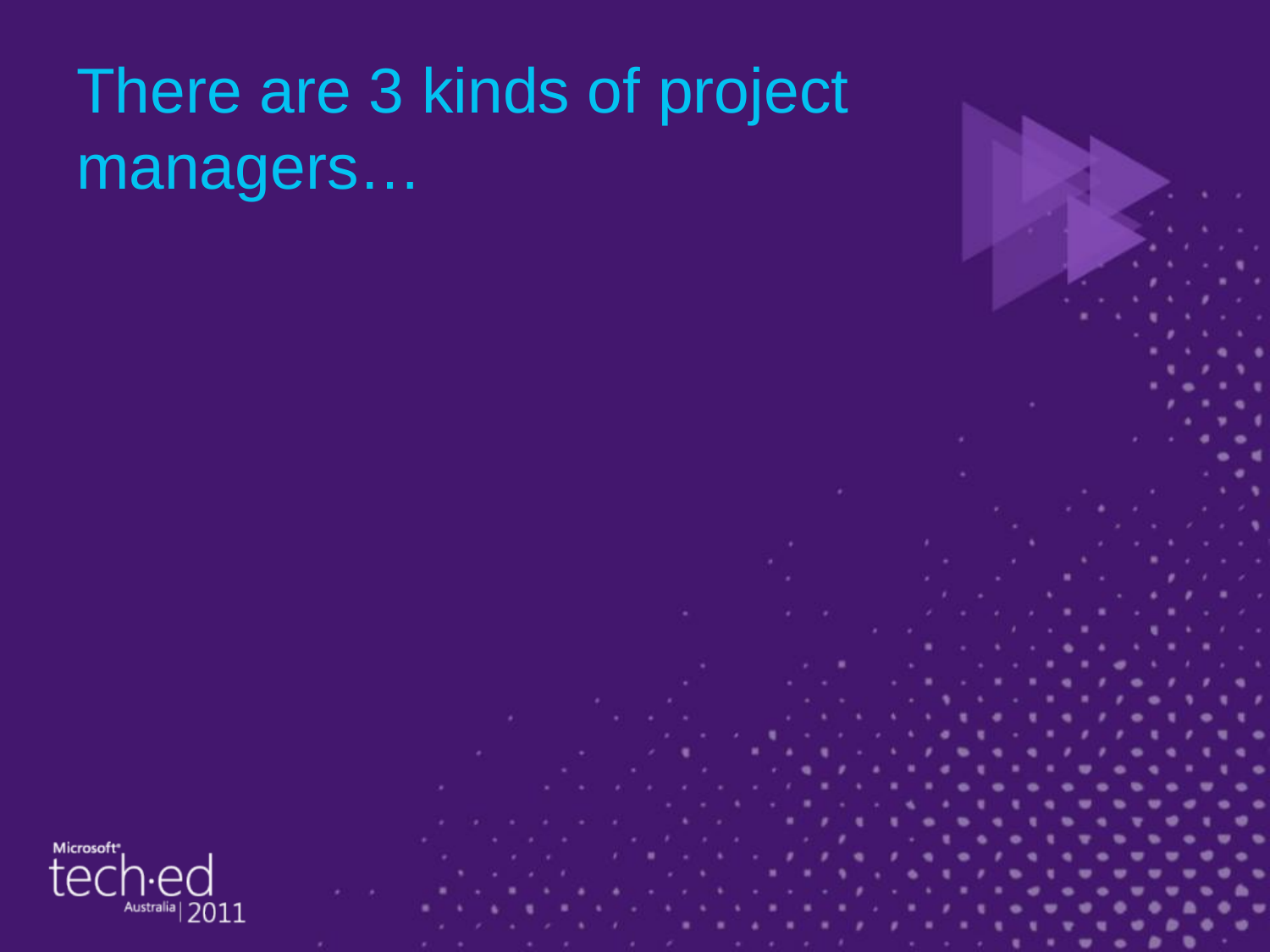

# There are 3 kinds of project managers…